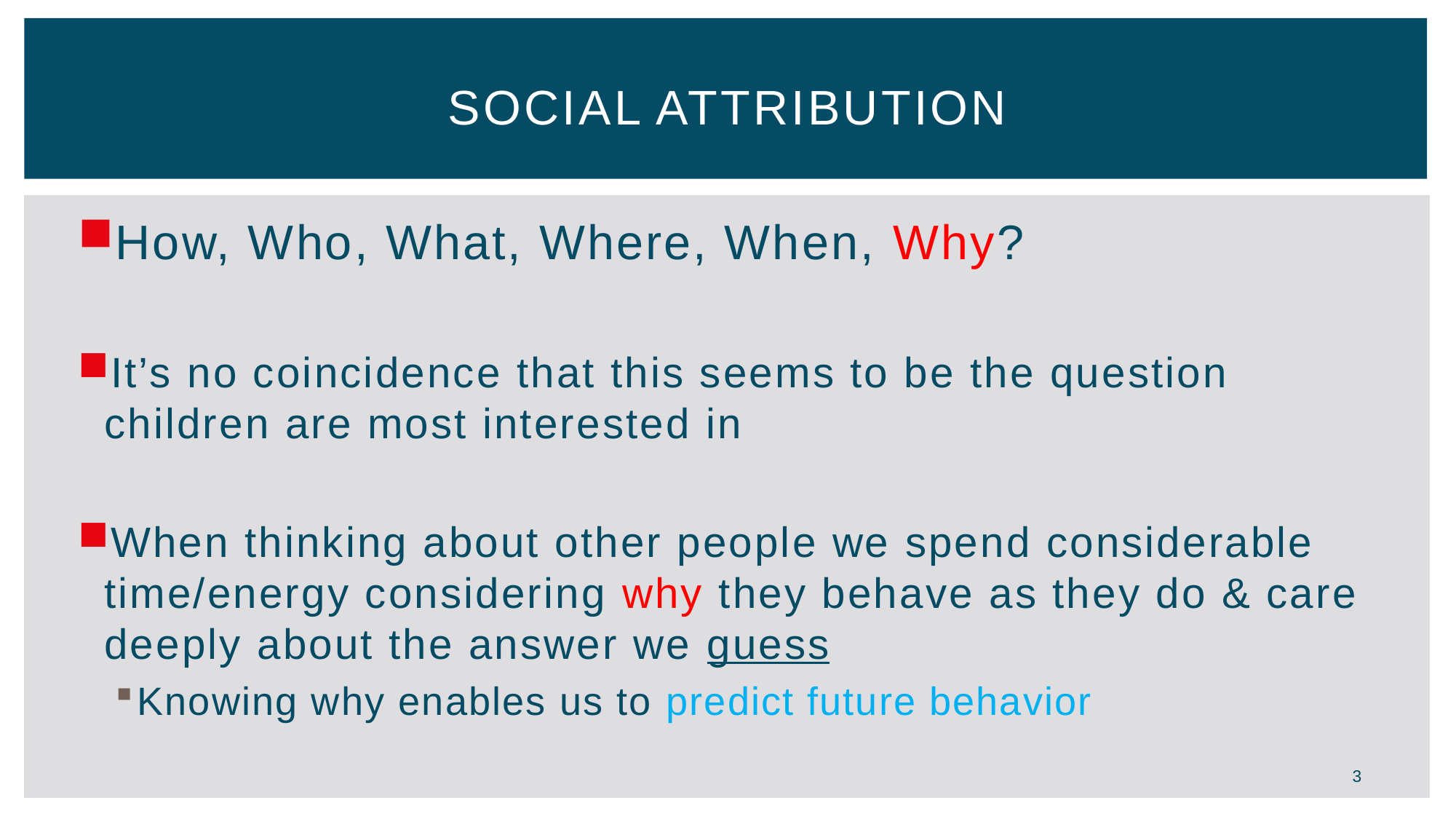

# Social Attribution
How, Who, What, Where, When, Why?

It’s no coincidence that this seems to be the question children are most interested in

When thinking about other people we spend considerable time/energy considering why they behave as they do & care deeply about the answer we guess
Knowing why enables us to predict future behavior
3